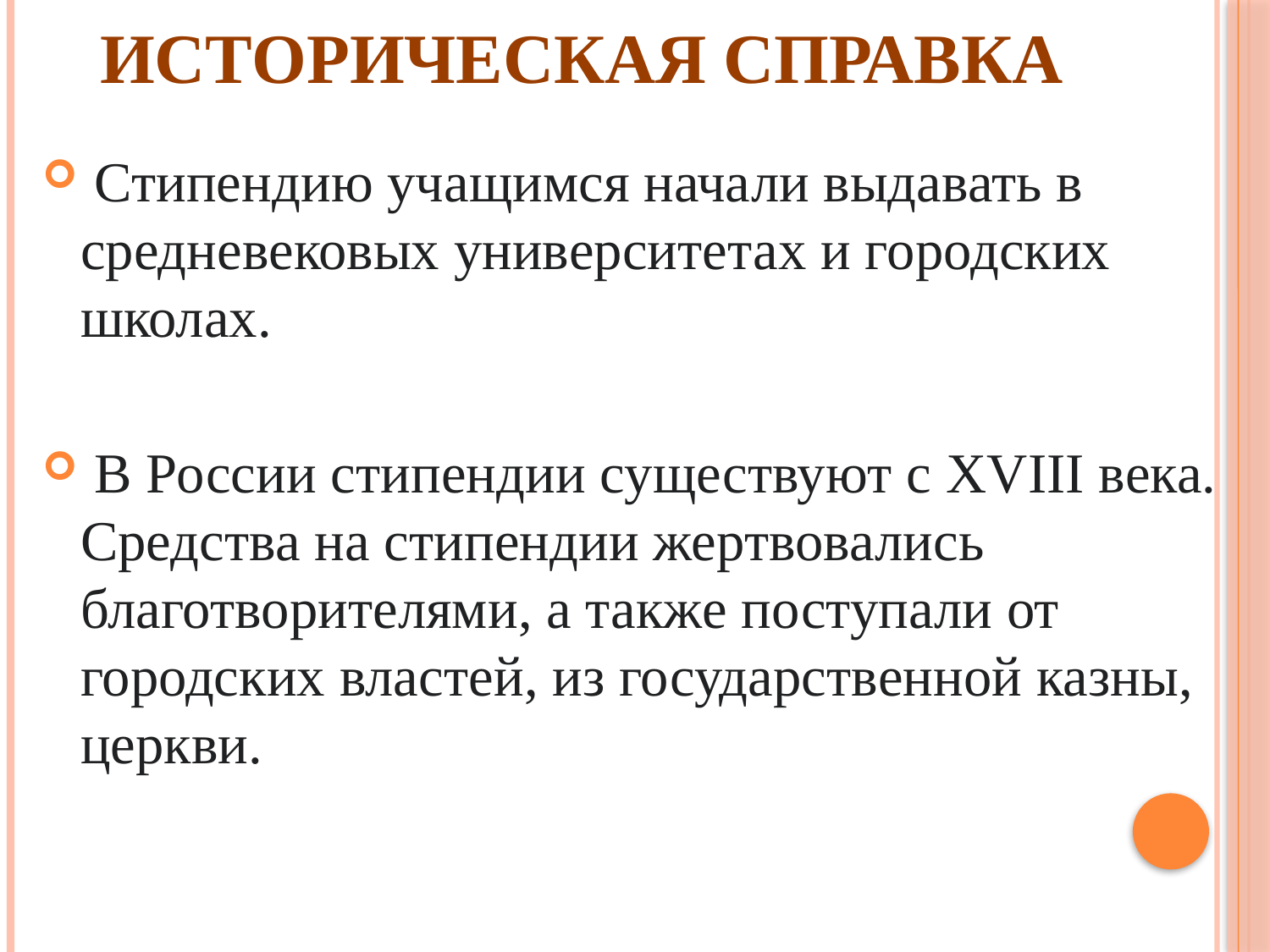

# Историческая справка
 Стипендию учащимся начали выдавать в средневековых университетах и городских школах.

 В России стипендии существуют с XVIII века. Средства на стипендии жертвовались благотворителями, а также поступали от городских властей, из государственной казны, церкви.